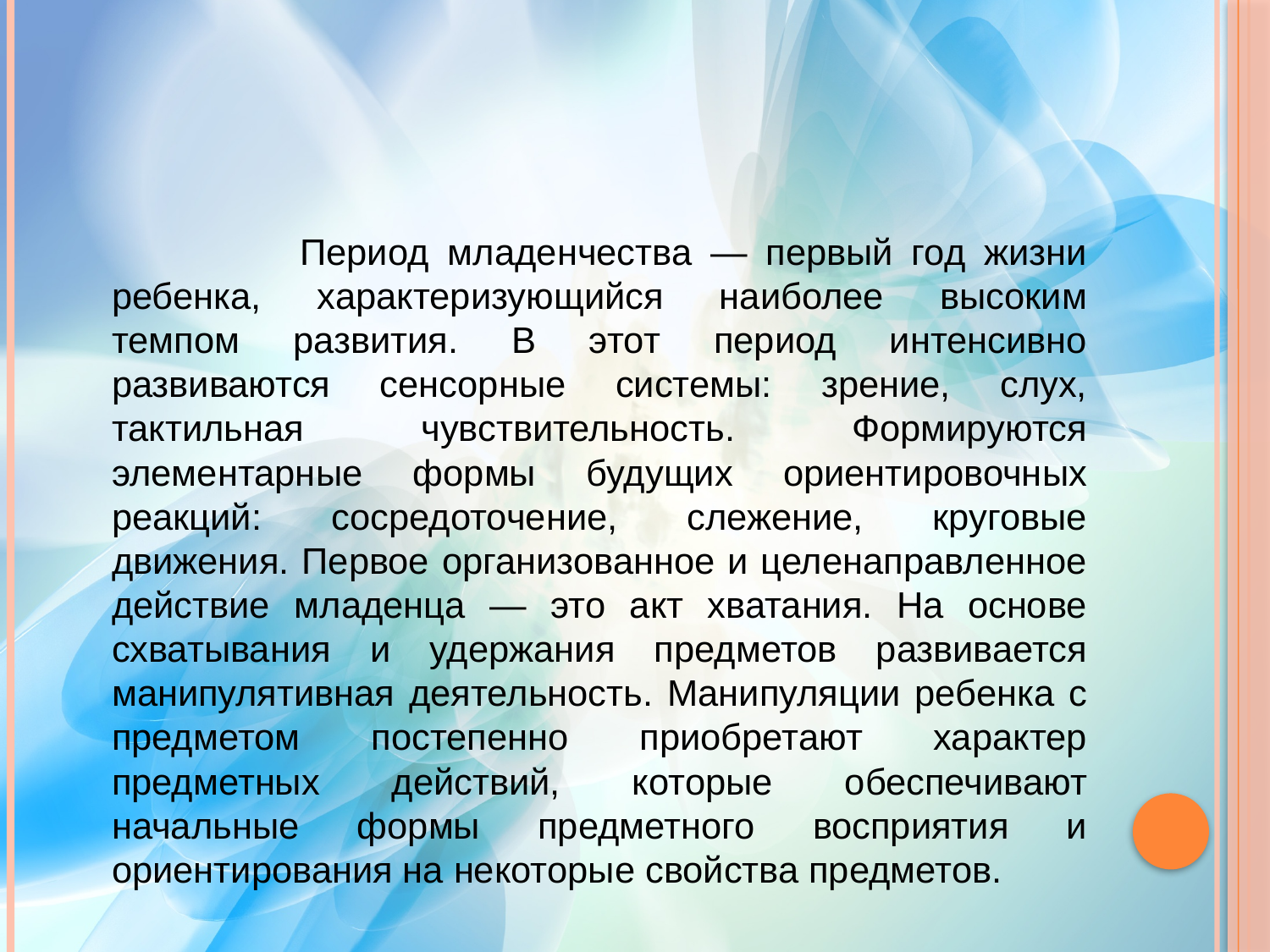

#
            Период младенчества — первый год жизни ребенка, характеризующийся наиболее высоким темпом развития. В этот период интенсивно развиваются сенсорные системы: зрение, слух, тактильная чувствительность. Формируются элементарные формы будущих ориентировочных реакций: сосредоточение, слежение, круговые движения. Первое организованное и целенаправленное действие младенца — это акт хватания. На основе схватывания и удержания предметов развивается манипулятивная деятельность. Манипуляции ребенка с предметом постепенно приобретают характер предметных действий, которые обеспечивают начальные формы предметного восприятия и ориентирования на некоторые свойства предметов.